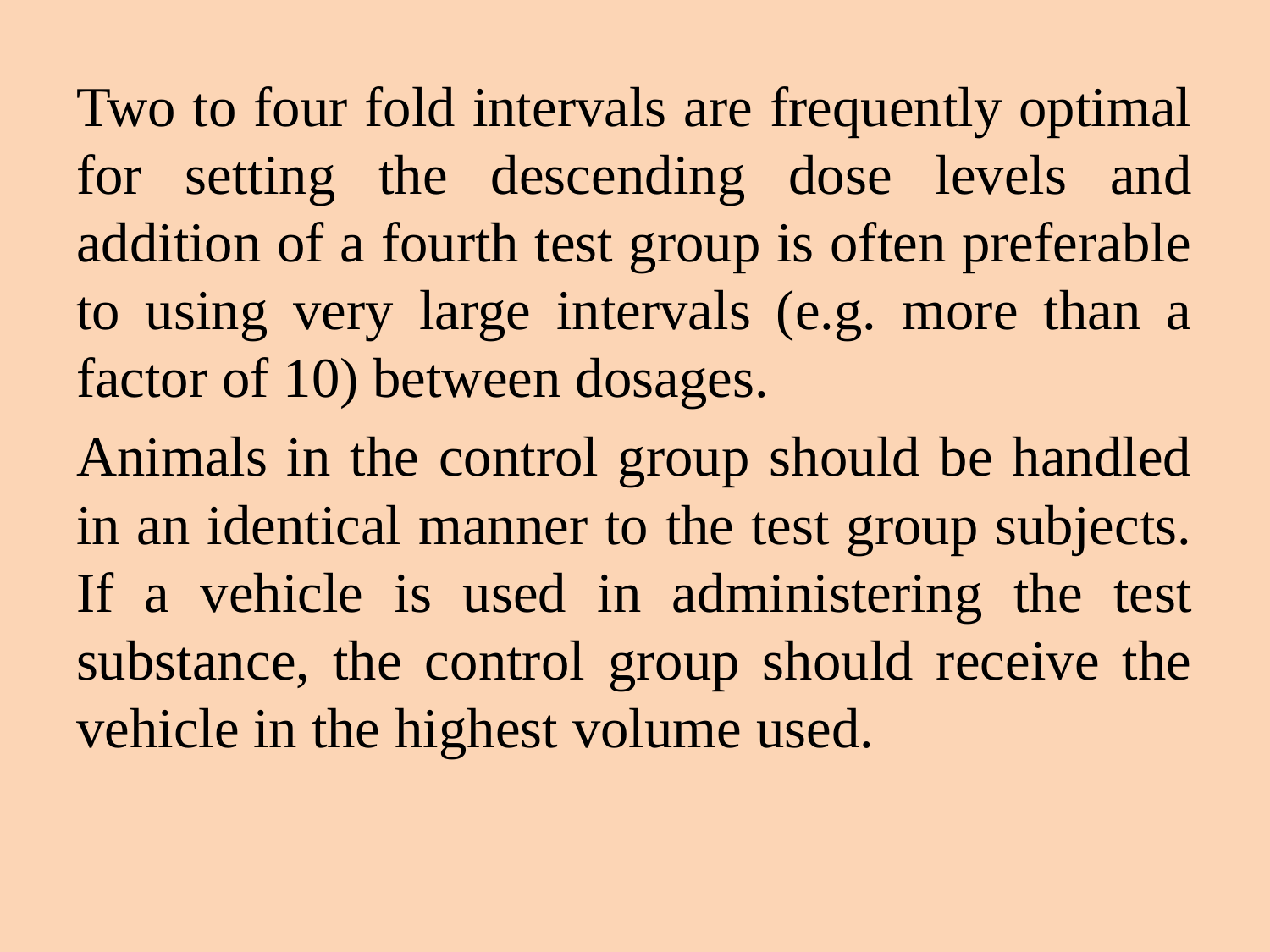

Two to four fold intervals are frequently optimal for setting the descending dose levels and addition of a fourth test group is often preferable to using very large intervals (e.g. more than a factor of 10) between dosages.
Animals in the control group should be handled in an identical manner to the test group subjects. If a vehicle is used in administering the test substance, the control group should receive the vehicle in the highest volume used.